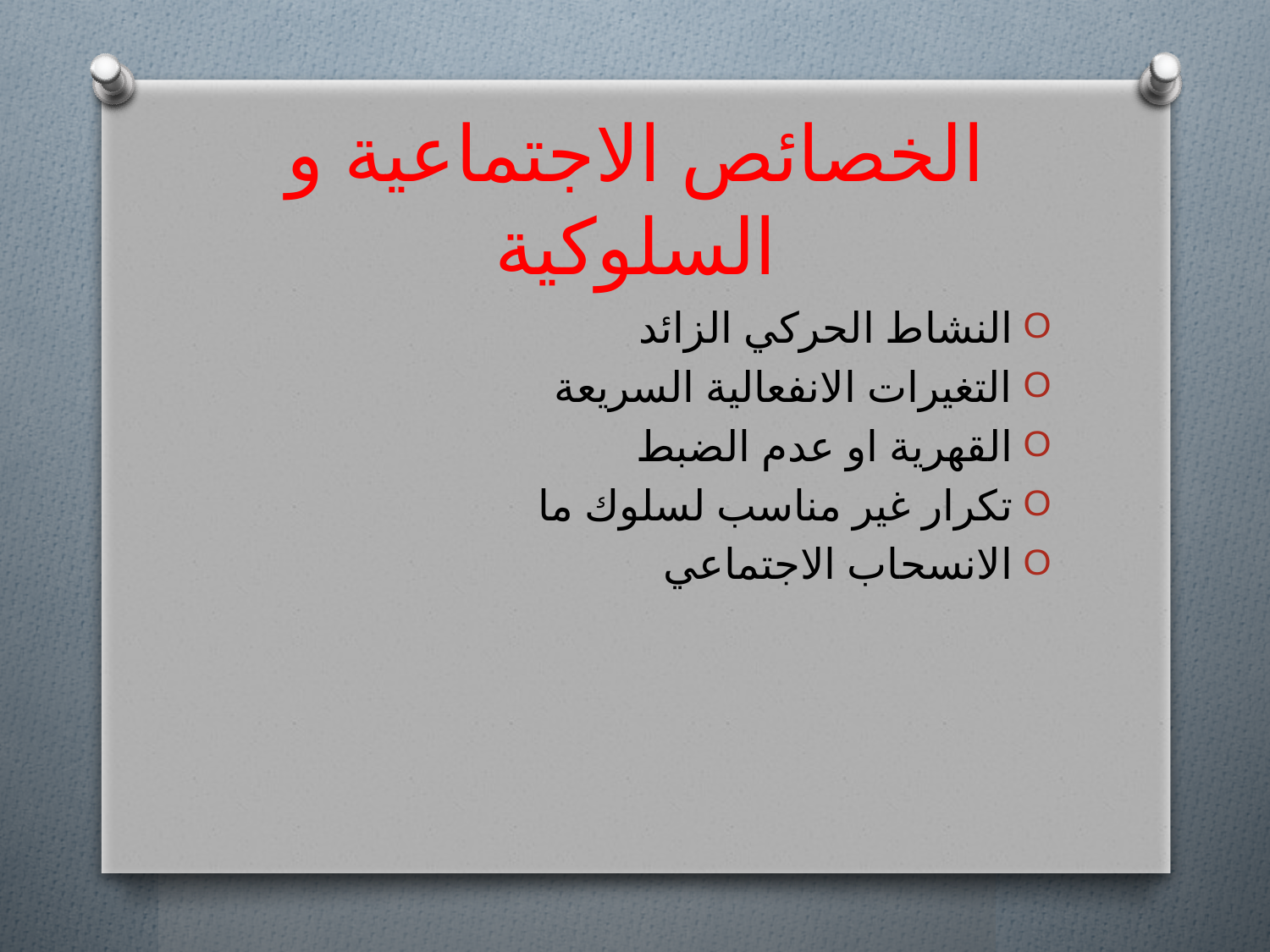

# الخصائص الاجتماعية و السلوكية
النشاط الحركي الزائد
التغيرات الانفعالية السريعة
القهرية او عدم الضبط
تكرار غير مناسب لسلوك ما
الانسحاب الاجتماعي